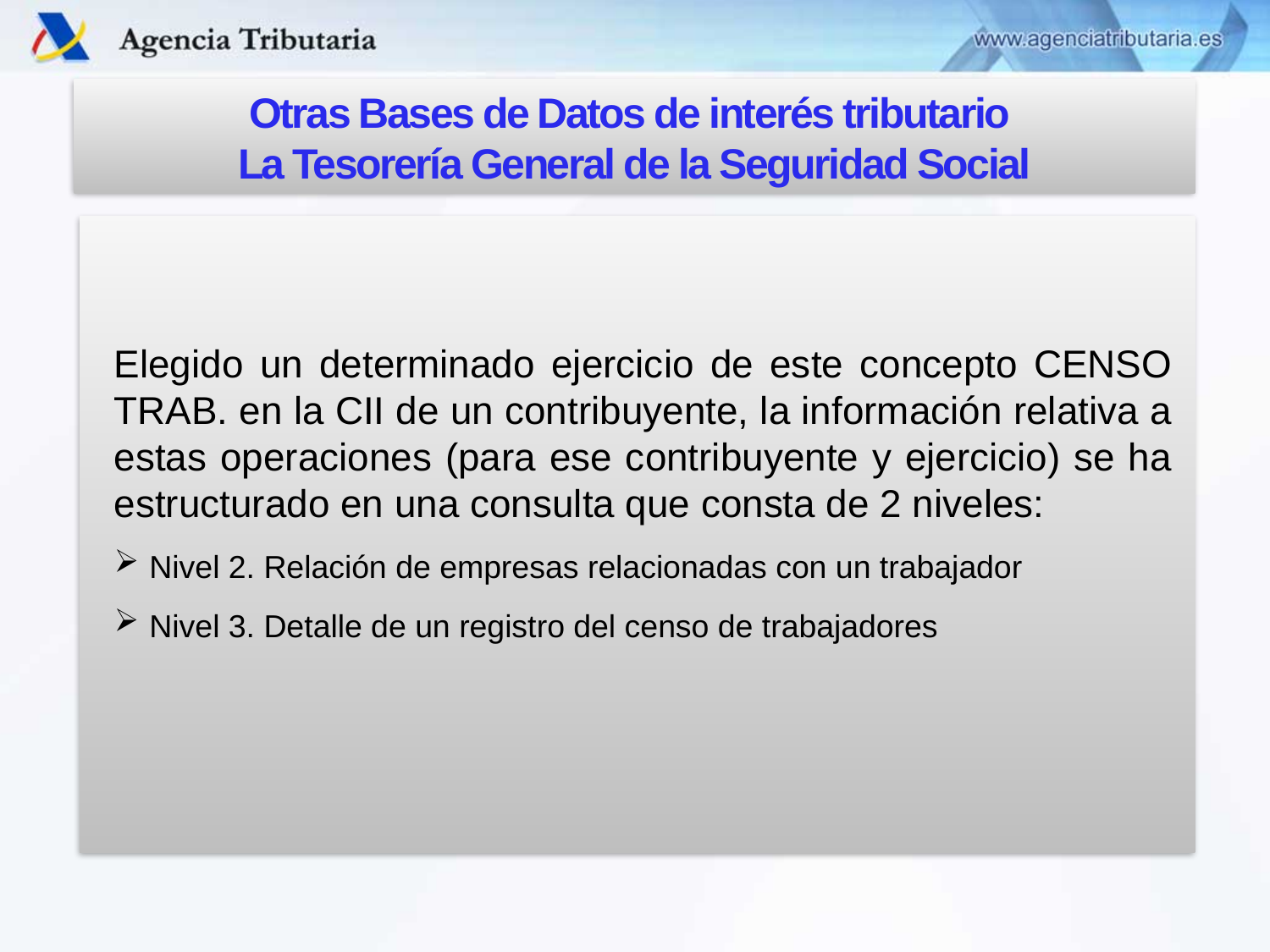

Otras Bases de Datos de interés tributario
La Tesorería General de la Seguridad Social

Elegido un determinado ejercicio de este concepto CENSO TRAB. en la CII de un contribuyente, la información relativa a estas operaciones (para ese contribuyente y ejercicio) se ha estructurado en una consulta que consta de 2 niveles:
Nivel 2. Relación de empresas relacionadas con un trabajador
Nivel 3. Detalle de un registro del censo de trabajadores